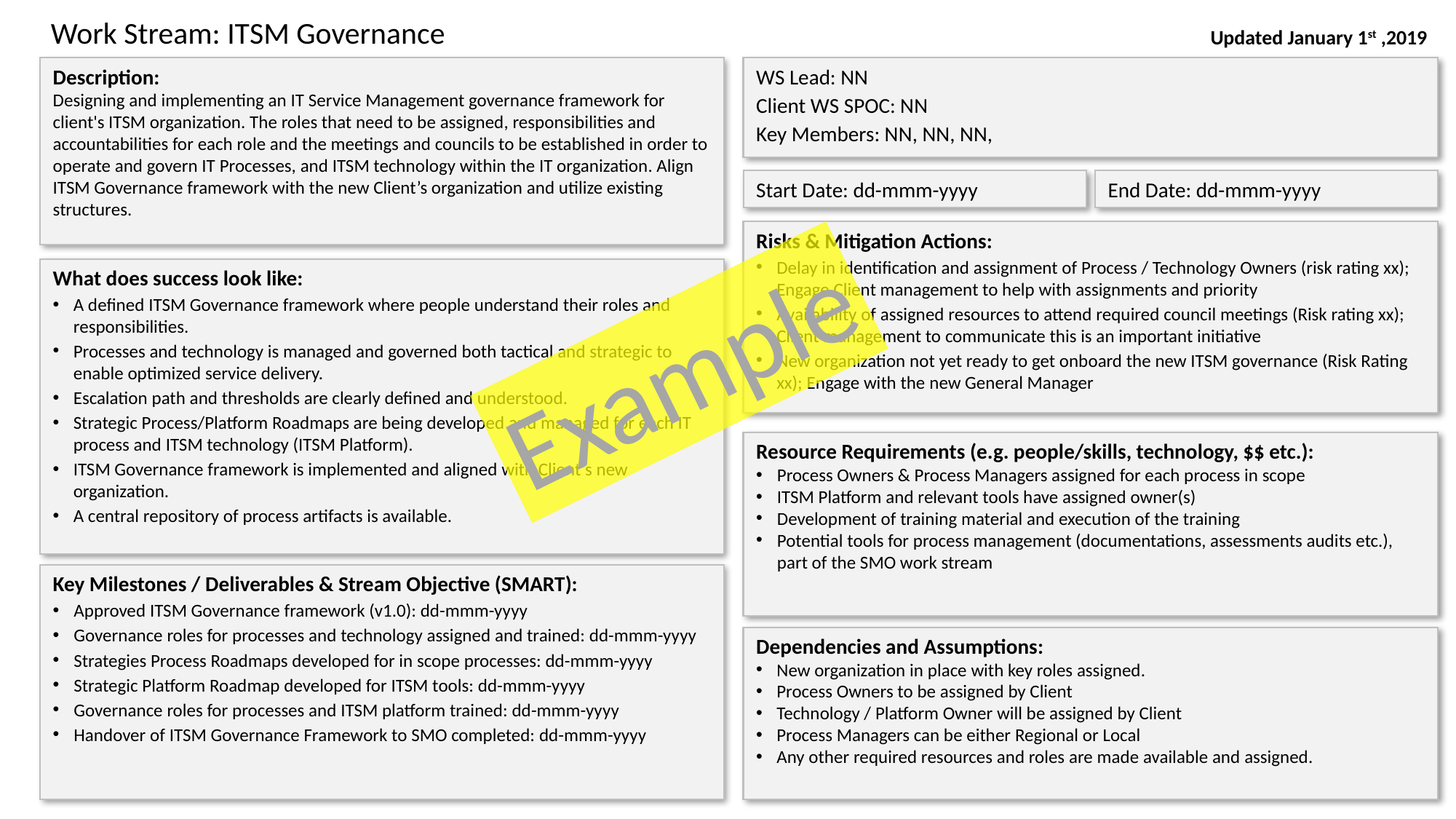

Work Stream: ITSM Governance
Updated January 1st ,2019
Description:
Designing and implementing an IT Service Management governance framework for client's ITSM organization. The roles that need to be assigned, responsibilities and accountabilities for each role and the meetings and councils to be established in order to operate and govern IT Processes, and ITSM technology within the IT organization. Align ITSM Governance framework with the new Client’s organization and utilize existing structures.

WS Lead: NN
Client WS SPOC: NN
Key Members: NN, NN, NN,
Start Date: dd-mmm-yyyy

End Date: dd-mmm-yyyy

Risks & Mitigation Actions:
Delay in identification and assignment of Process / Technology Owners (risk rating xx); Engage Client management to help with assignments and priority
Availability of assigned resources to attend required council meetings (Risk rating xx); Client management to communicate this is an important initiative
New organization not yet ready to get onboard the new ITSM governance (Risk Rating xx); Engage with the new General Manager

What does success look like:
A defined ITSM Governance framework where people understand their roles and responsibilities.
Processes and technology is managed and governed both tactical and strategic to enable optimized service delivery.
Escalation path and thresholds are clearly defined and understood.
Strategic Process/Platform Roadmaps are being developed and managed for each IT process and ITSM technology (ITSM Platform).
ITSM Governance framework is implemented and aligned with Client’s new organization.
A central repository of process artifacts is available.

Example
Resource Requirements (e.g. people/skills, technology, $$ etc.):
Process Owners & Process Managers assigned for each process in scope
ITSM Platform and relevant tools have assigned owner(s)
Development of training material and execution of the training
Potential tools for process management (documentations, assessments audits etc.), part of the SMO work stream

Key Milestones / Deliverables & Stream Objective (SMART):
Approved ITSM Governance framework (v1.0): dd-mmm-yyyy
Governance roles for processes and technology assigned and trained: dd-mmm-yyyy
Strategies Process Roadmaps developed for in scope processes: dd-mmm-yyyy
Strategic Platform Roadmap developed for ITSM tools: dd-mmm-yyyy
Governance roles for processes and ITSM platform trained: dd-mmm-yyyy
Handover of ITSM Governance Framework to SMO completed: dd-mmm-yyyy

Dependencies and Assumptions:
New organization in place with key roles assigned.
Process Owners to be assigned by Client
Technology / Platform Owner will be assigned by Client
Process Managers can be either Regional or Local
Any other required resources and roles are made available and assigned.